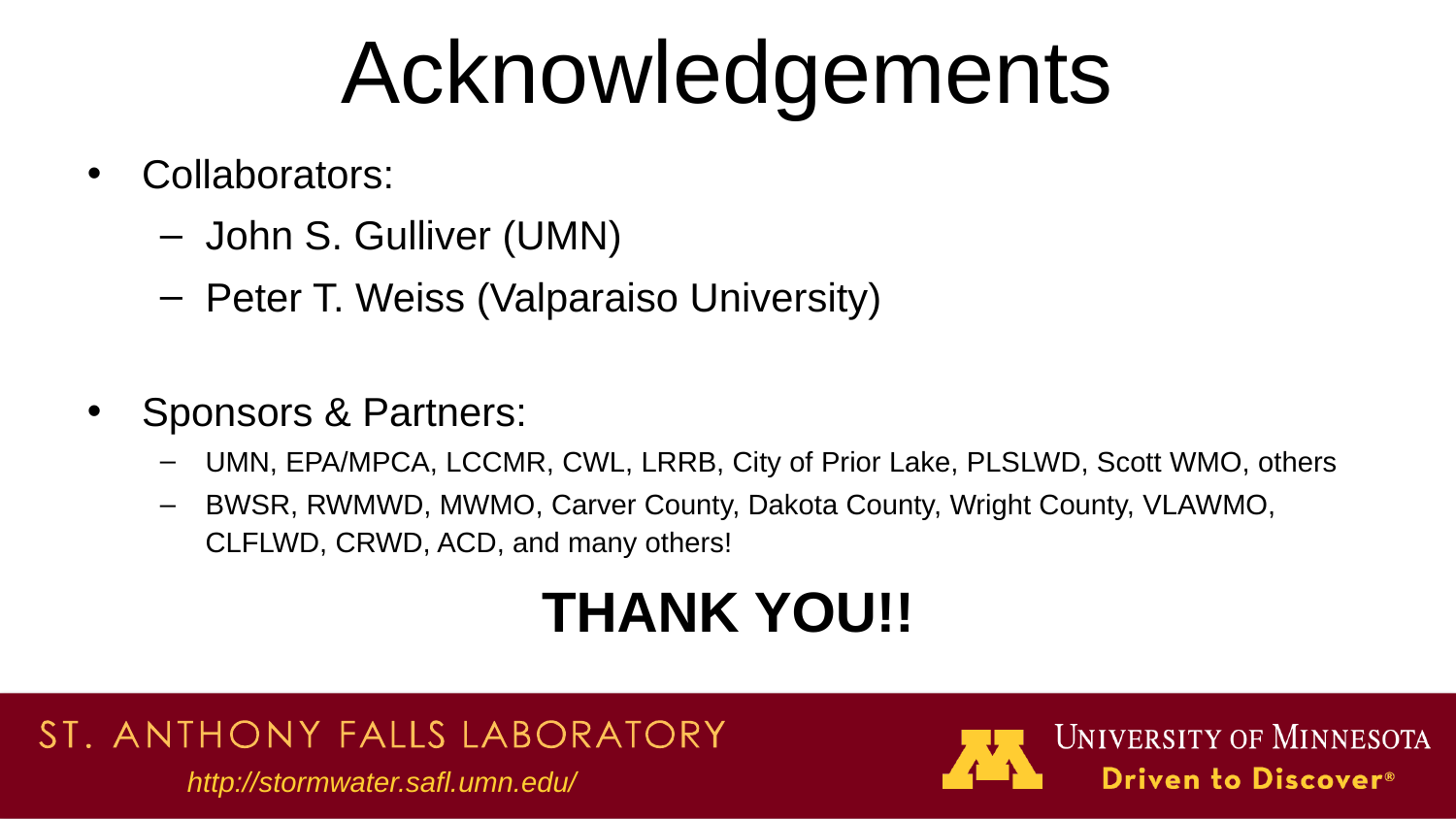

# Acknowledgements
Collaborators:
John S. Gulliver (UMN)
Peter T. Weiss (Valparaiso University)
Sponsors & Partners:
UMN, EPA/MPCA, LCCMR, CWL, LRRB, City of Prior Lake, PLSLWD, Scott WMO, others
BWSR, RWMWD, MWMO, Carver County, Dakota County, Wright County, VLAWMO, CLFLWD, CRWD, ACD, and many others!
THANK YOU!!